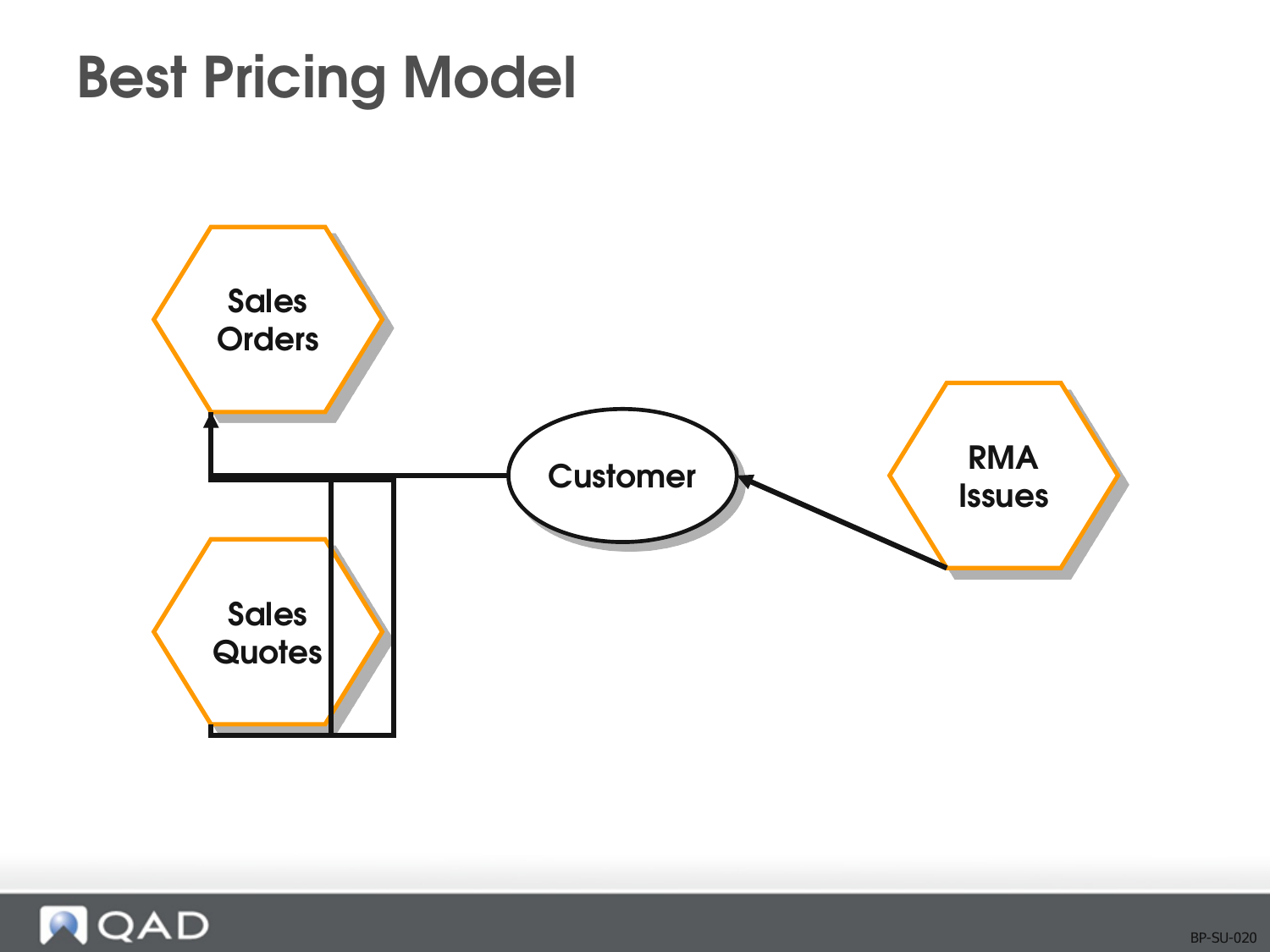

# Best Pricing Model
Sales
Orders
RMA
Issues
Customer
Sales
Quotes
BP-SU-020